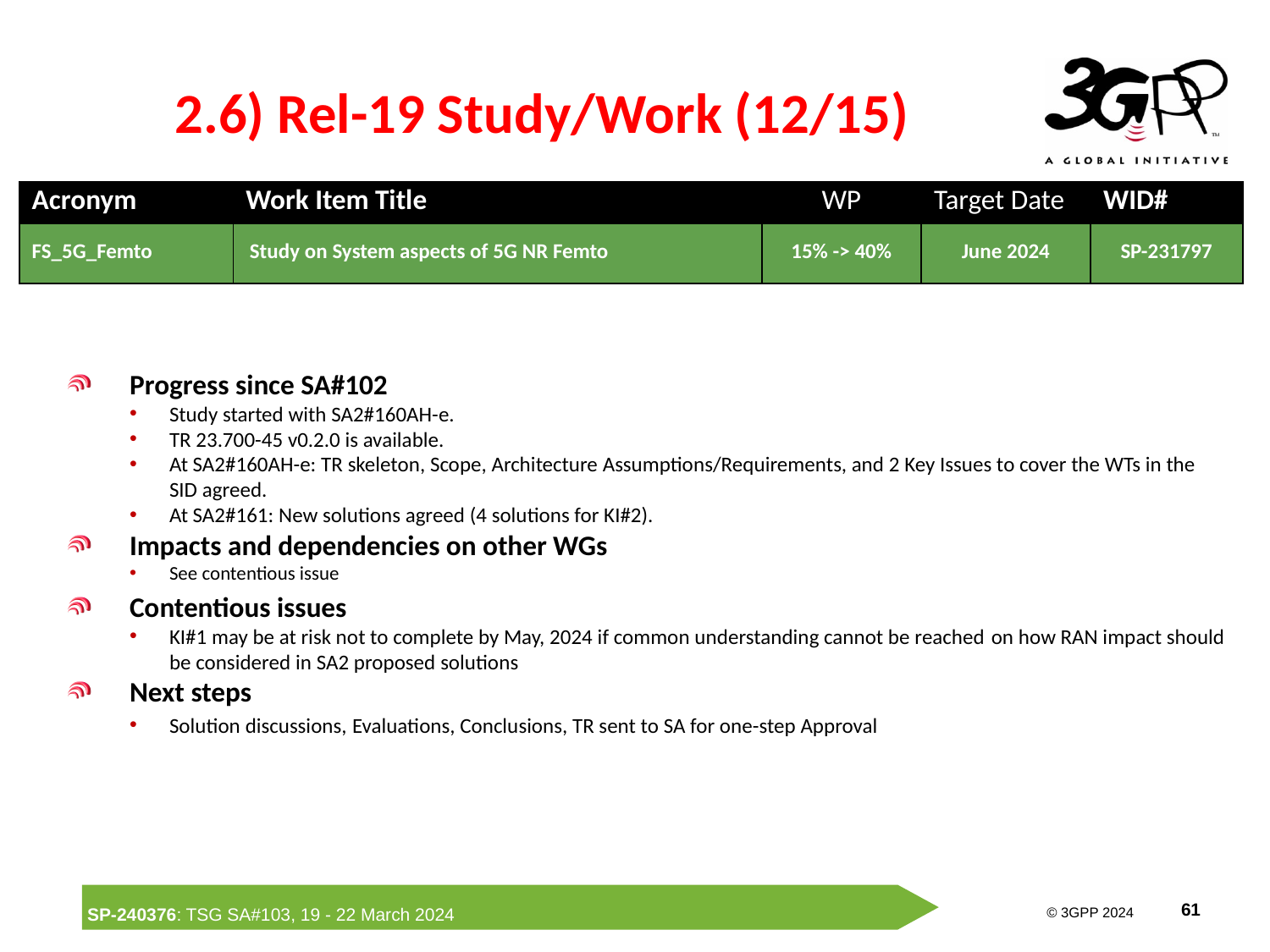

# 2.6) Rel-19 Study/Work (12/15)
| Acronym | Work Item Title | WP | Target Date | WID# |
| --- | --- | --- | --- | --- |
| FS\_5G\_Femto | Study on System aspects of 5G NR Femto | 15% -> 40% | June 2024 | SP-231797 |
Progress since SA#102
Study started with SA2#160AH-e.
TR 23.700-45 v0.2.0 is available.
At SA2#160AH-e: TR skeleton, Scope, Architecture Assumptions/Requirements, and 2 Key Issues to cover the WTs in the SID agreed.
At SA2#161: New solutions agreed (4 solutions for KI#2).
Impacts and dependencies on other WGs
See contentious issue
Contentious issues
KI#1 may be at risk not to complete by May, 2024 if common understanding cannot be reached on how RAN impact should be considered in SA2 proposed solutions
Next steps
Solution discussions, Evaluations, Conclusions, TR sent to SA for one-step Approval